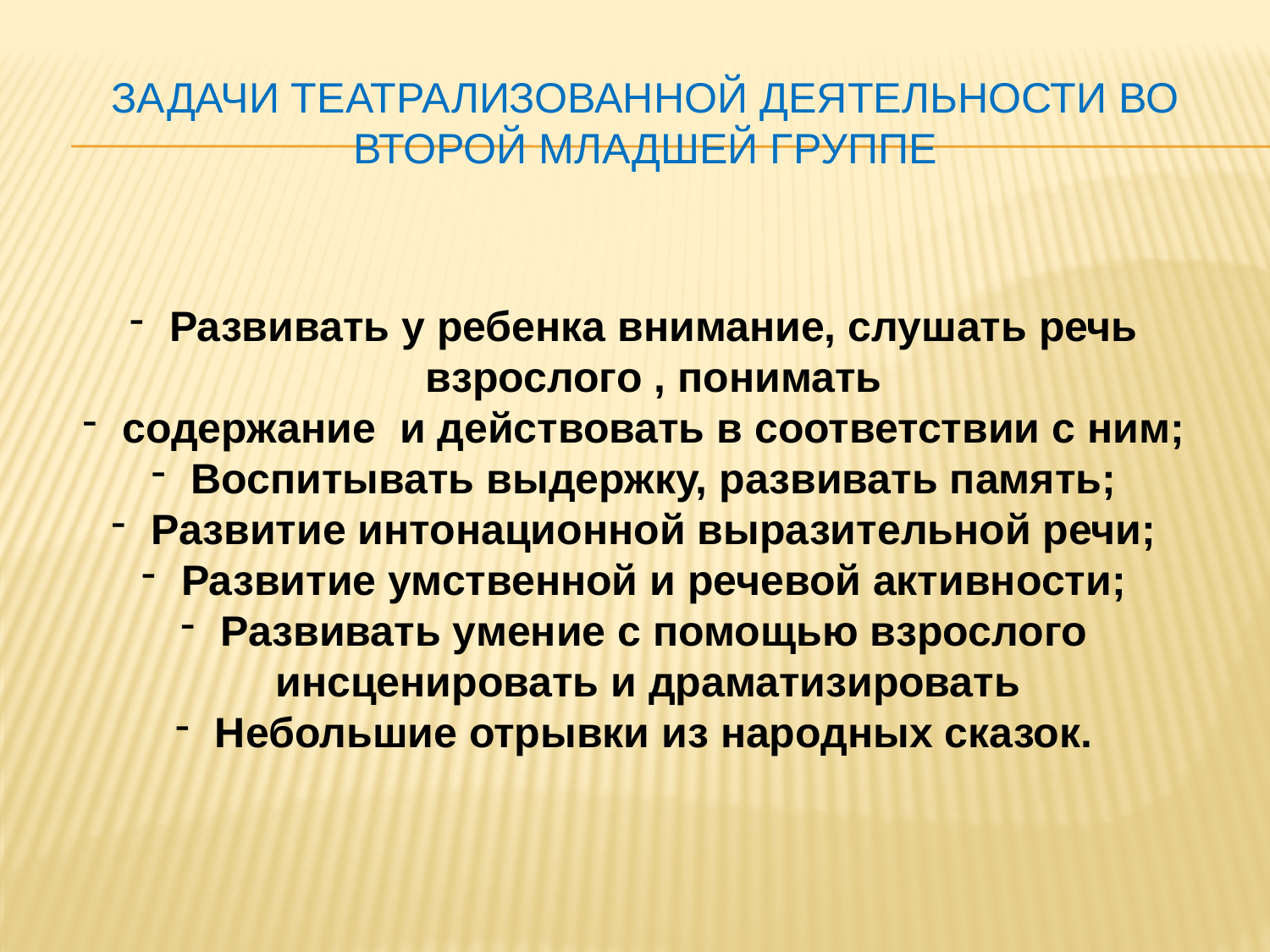

# Задачи театрализованной деятельности во второй младшей группе
Развивать у ребенка внимание, слушать речь взрослого , понимать
содержание  и действовать в соответствии с ним;
Воспитывать выдержку, развивать память;
Развитие интонационной выразительной речи;
Развитие умственной и речевой активности;
Развивать умение с помощью взрослого инсценировать и драматизировать
Небольшие отрывки из народных сказок.